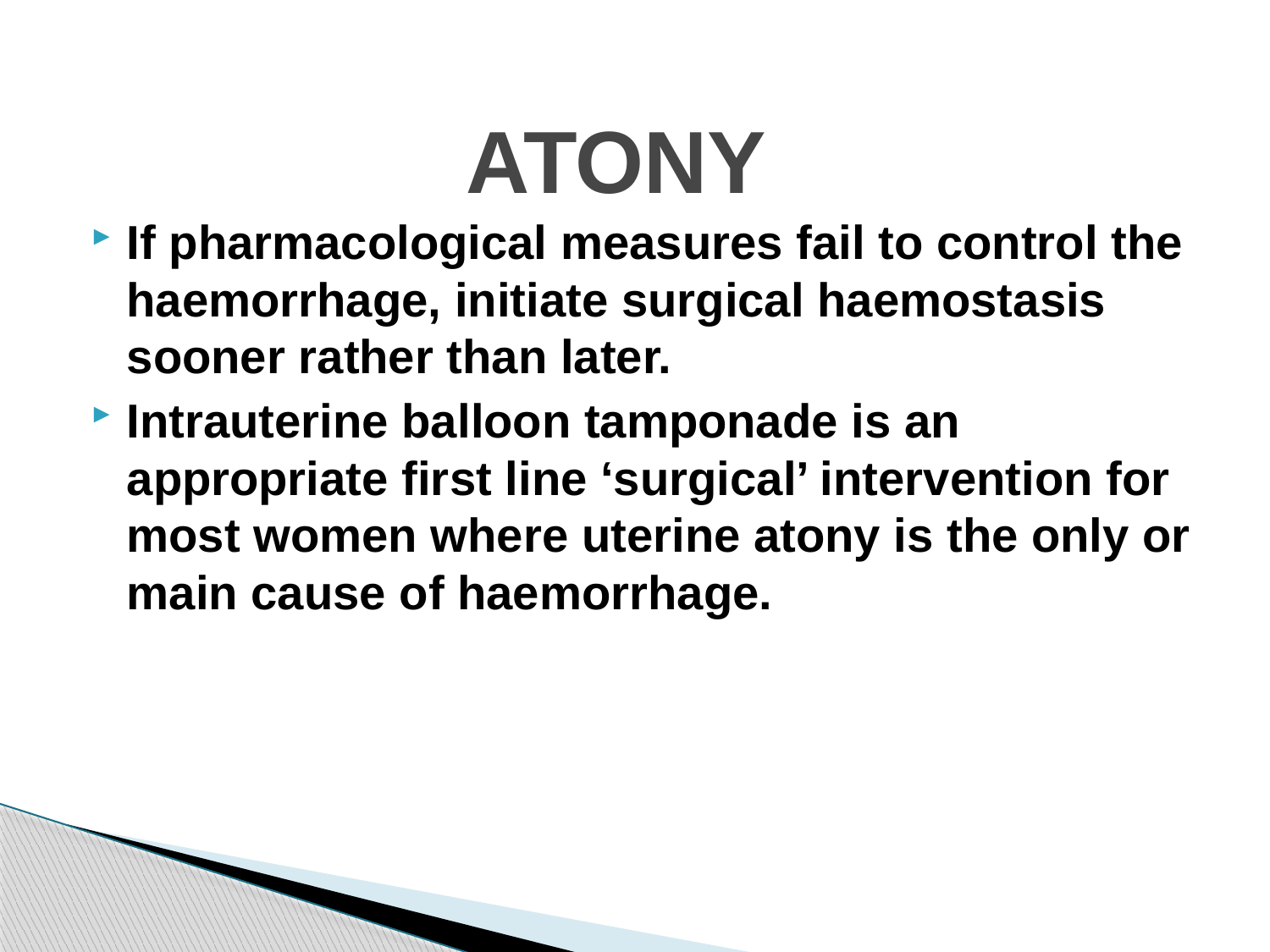

# ATONY
If pharmacological measures fail to control the haemorrhage, initiate surgical haemostasis sooner rather than later.
Intrauterine balloon tamponade is an appropriate first line ‘surgical’ intervention for most women where uterine atony is the only or main cause of haemorrhage.